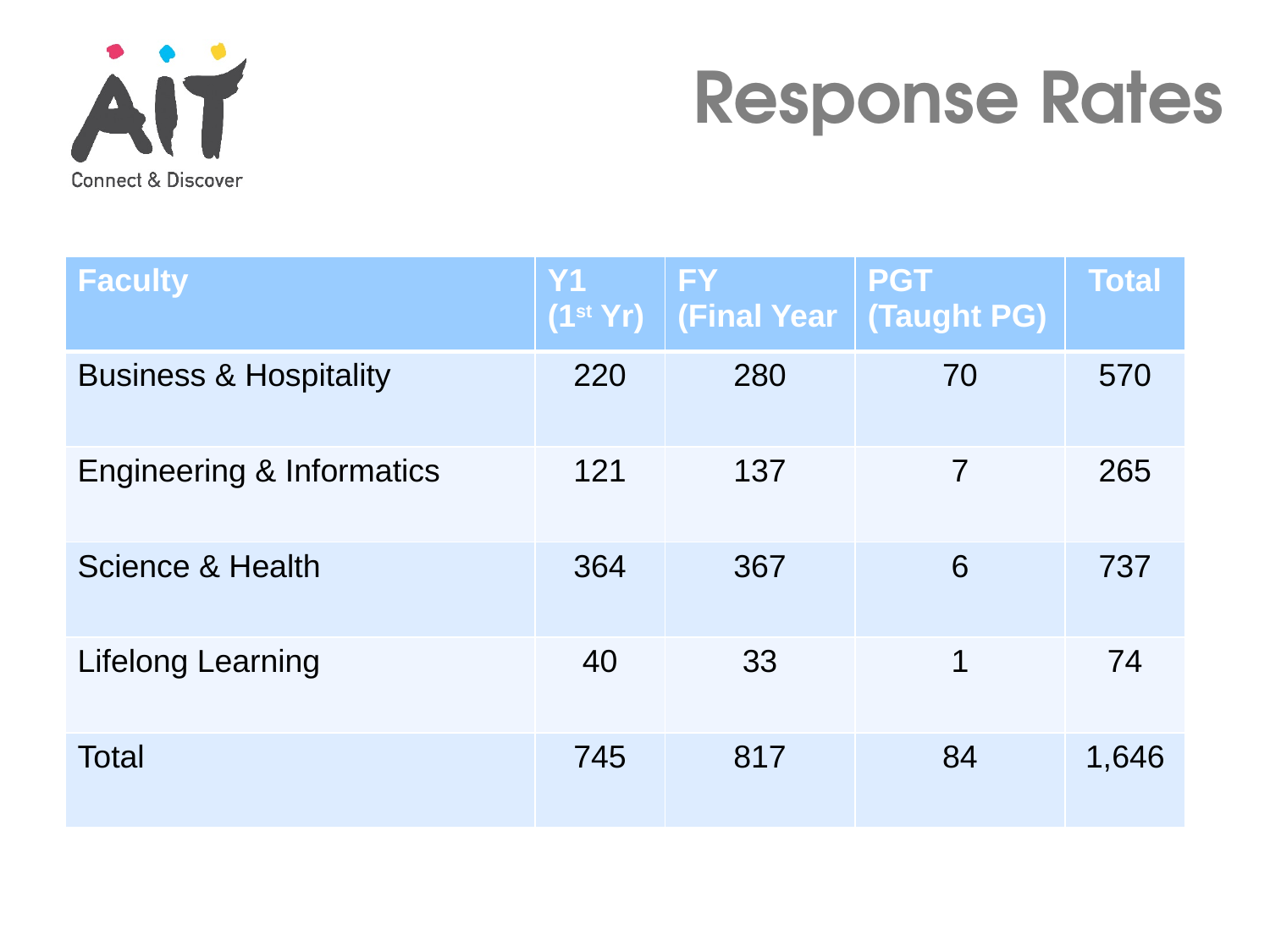

Response Rates
| Faculty | Y1 (1st Yr) | FY (Final Year | PGT (Taught PG) | Total |
| --- | --- | --- | --- | --- |
| Business & Hospitality | 220 | 280 | 70 | 570 |
| Engineering & Informatics | 121 | 137 | 7 | 265 |
| Science & Health | 364 | 367 | 6 | 737 |
| Lifelong Learning | 40 | 33 | 1 | 74 |
| Total | 745 | 817 | 84 | 1,646 |